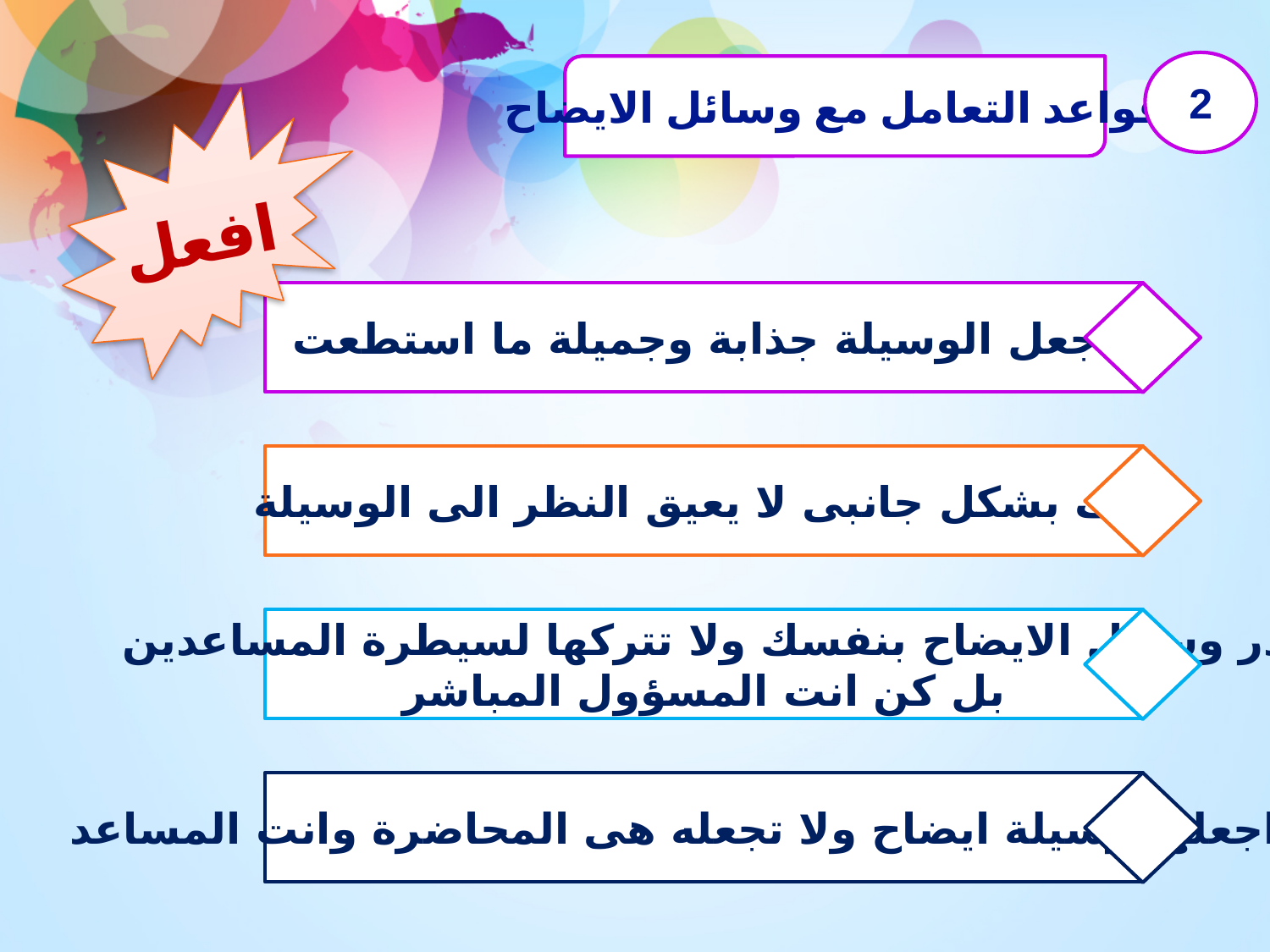

2
قواعد التعامل مع وسائل الايضاح
افعل
اجعل الوسيلة جذابة وجميلة ما استطعت

قف بشكل جانبى لا يعيق النظر الى الوسيلة

أدر وسائل الايضاح بنفسك ولا تتركها لسيطرة المساعدين
بل كن انت المسؤول المباشر

    اجعلها وسيلة ايضاح ولا تجعله هى المحاضرة وانت المساعد